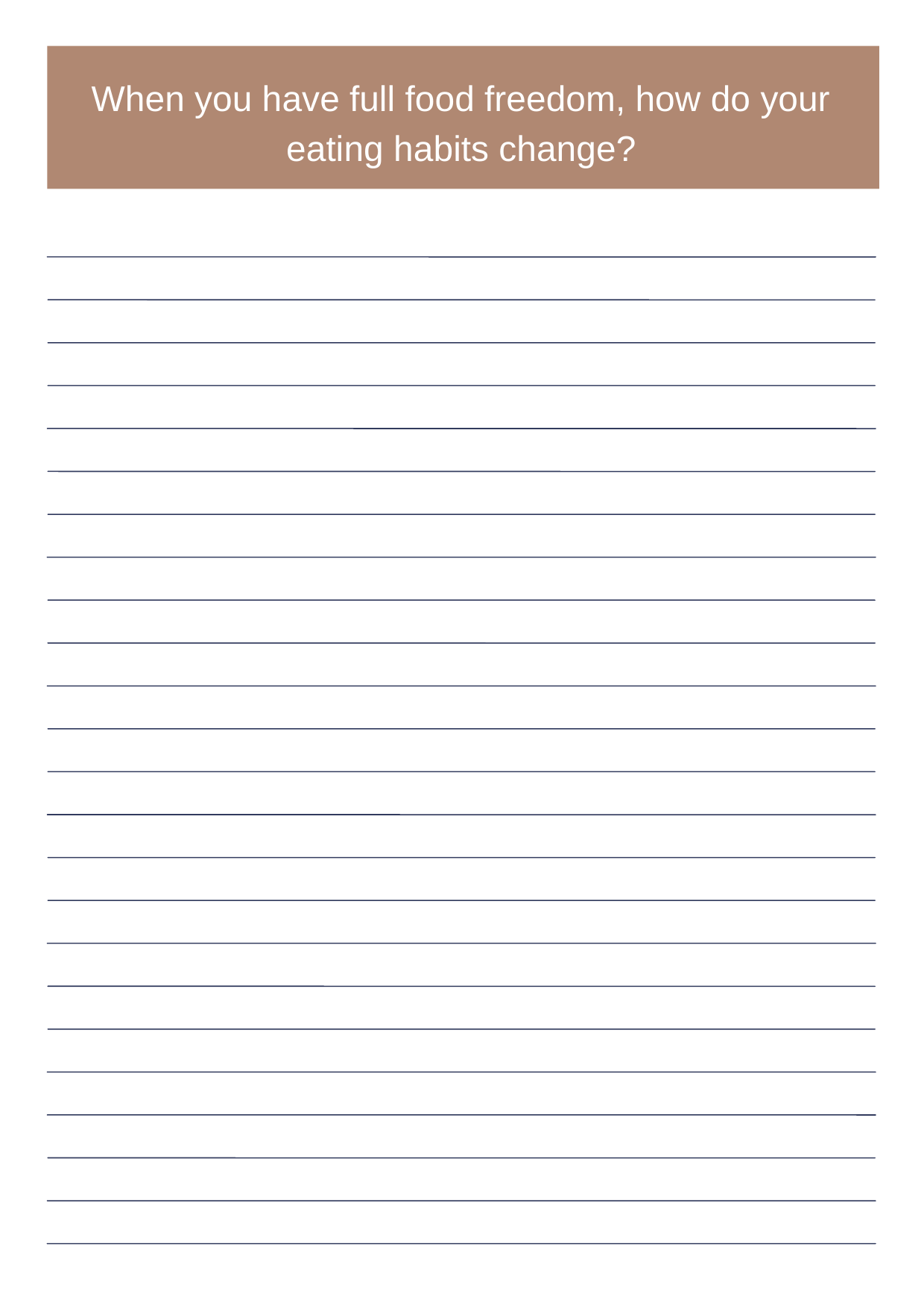

When you have full food freedom, how do your eating habits change?